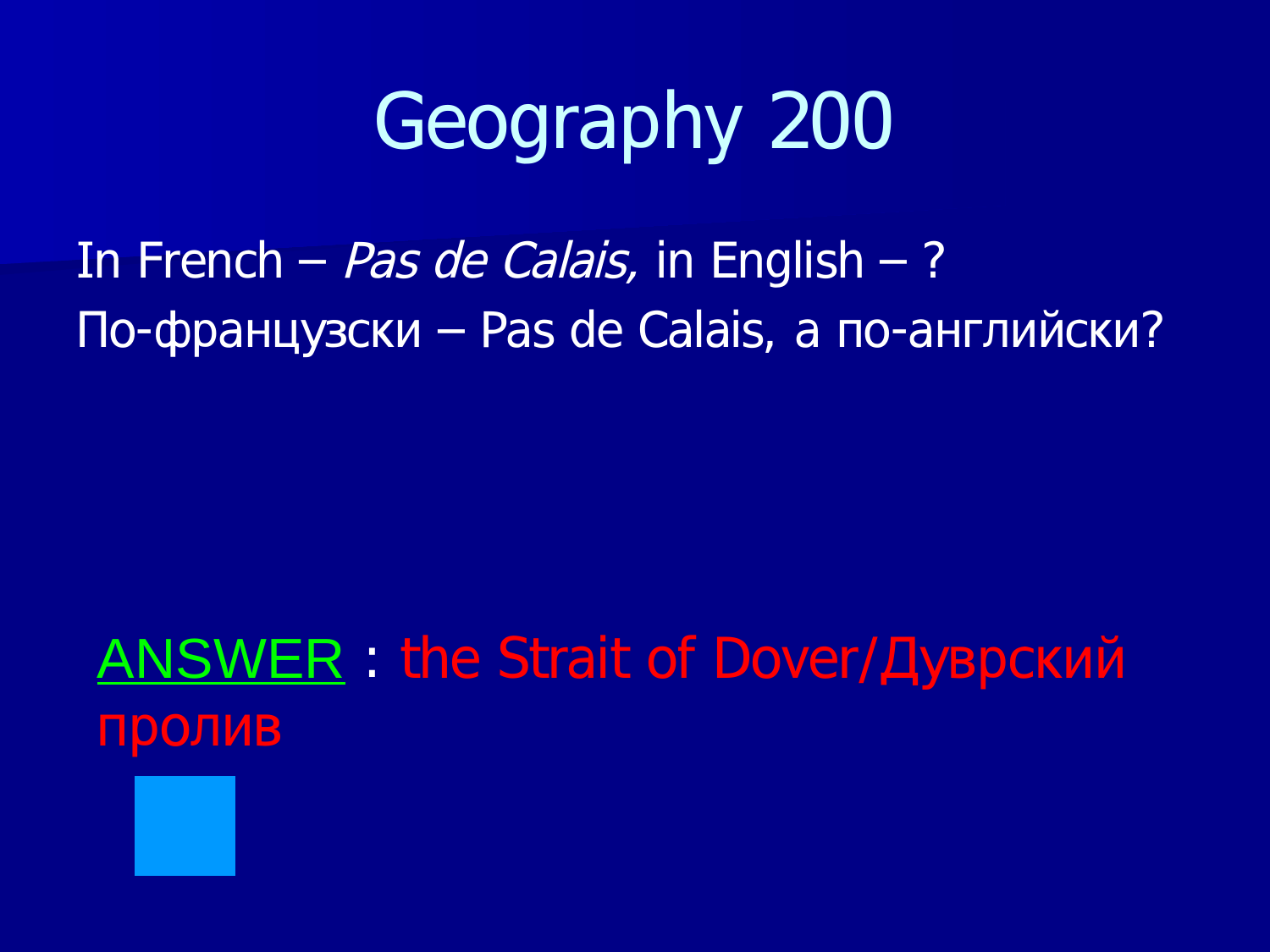

# Geography 200
In French – Pas de Calais, in English – ?
По-французски – Pas de Calais, а по-английски?
ANSWER : the Strait of Dover/Дуврский пролив